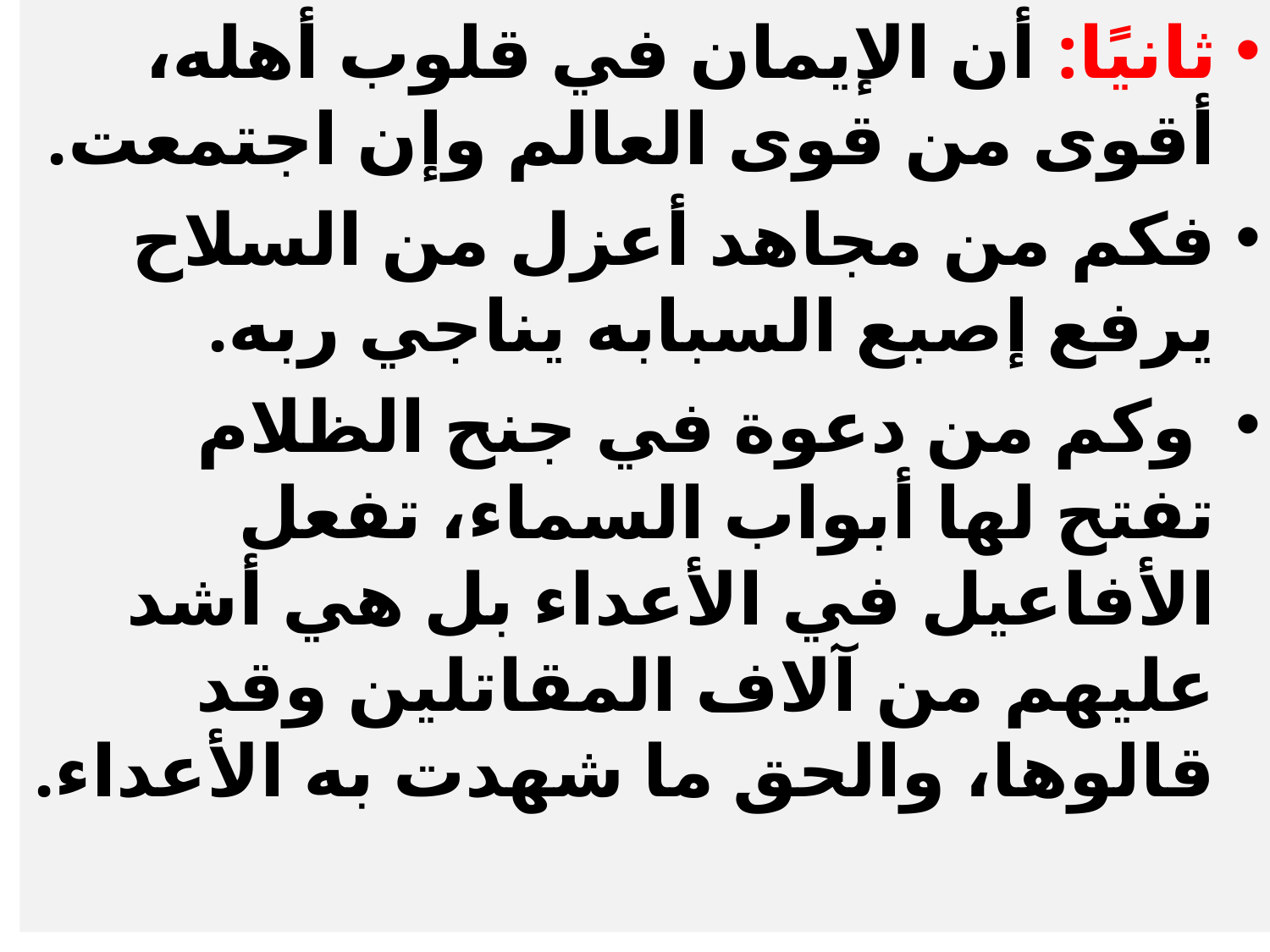

ثانيًا: أن الإيمان في قلوب أهله، أقوى من قوى العالم وإن اجتمعت.
فكم من مجاهد أعزل من السلاح يرفع إصبع السبابه يناجي ربه.
 وكم من دعوة في جنح الظلام تفتح لها أبواب السماء، تفعل الأفاعيل في الأعداء بل هي أشد عليهم من آلاف المقاتلين وقد قالوها، والحق ما شهدت به الأعداء.
#